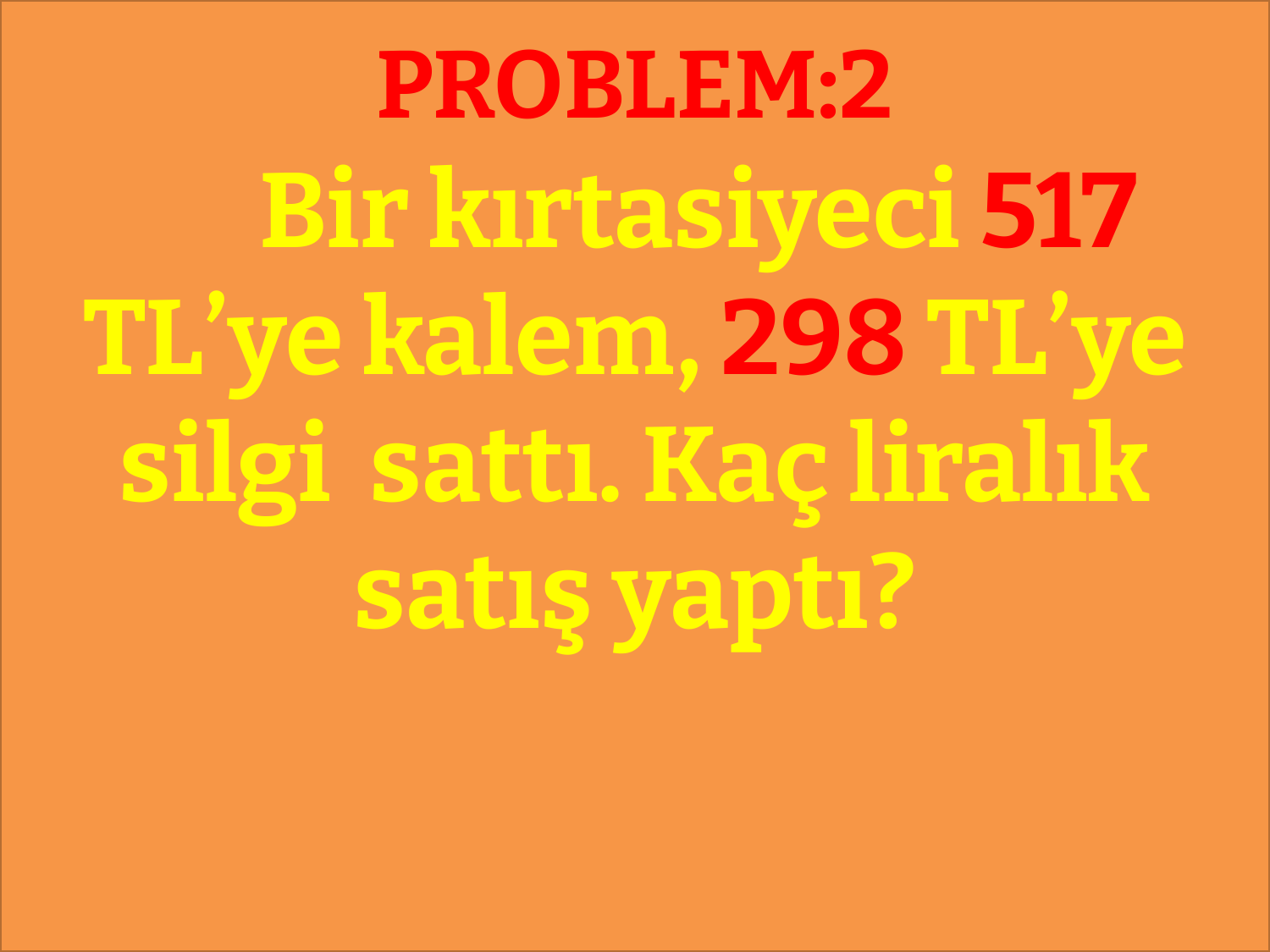

PROBLEM:2
#
 	Bir kırtasiyeci 517 TL’ye kalem, 298 TL’ye silgi  sattı. Kaç liralık satış yaptı?